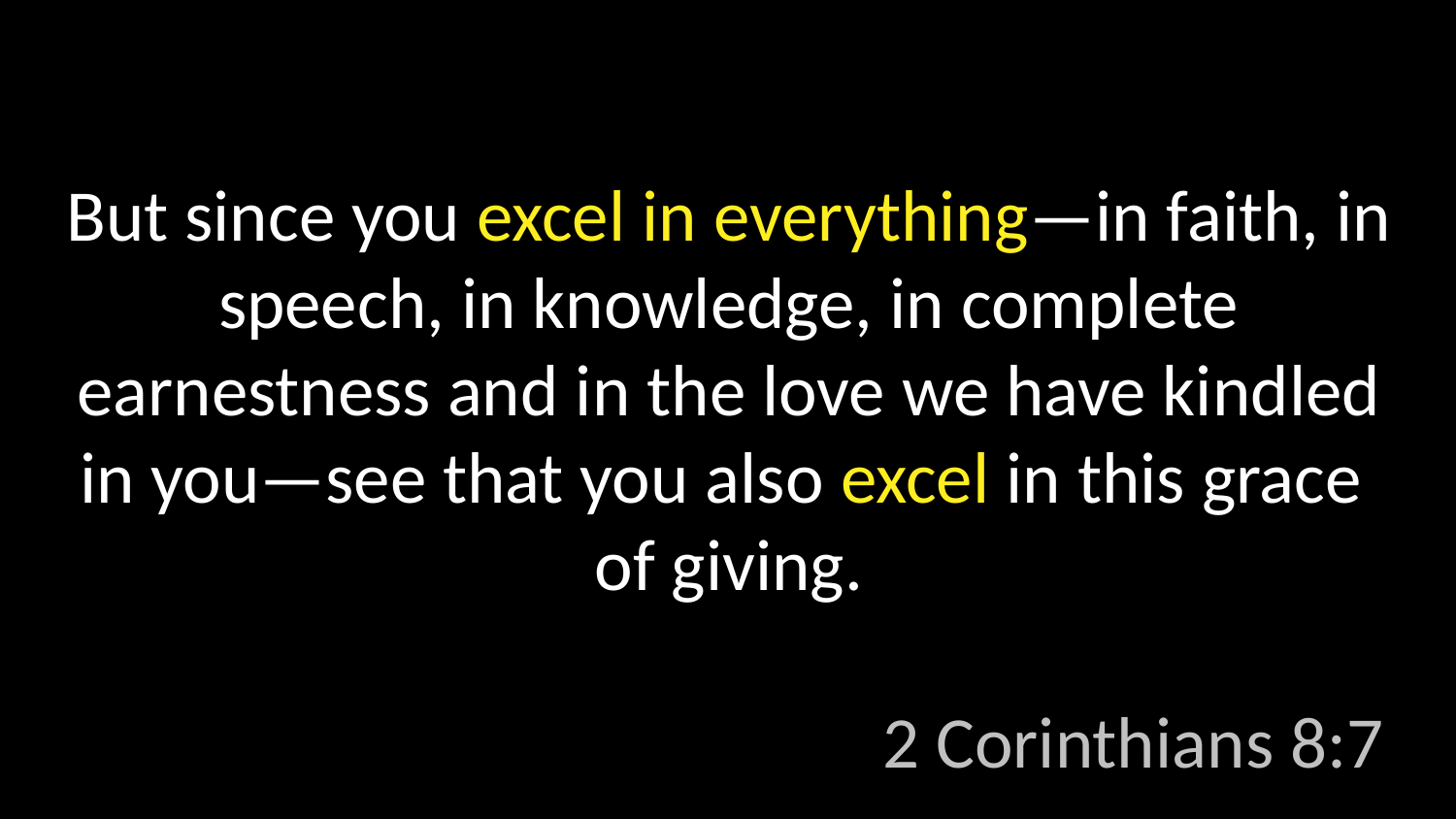

But since you excel in everything—in faith, in speech, in knowledge, in complete earnestness and in the love we have kindled in you—see that you also excel in this grace
of giving.
2 Corinthians 8:7